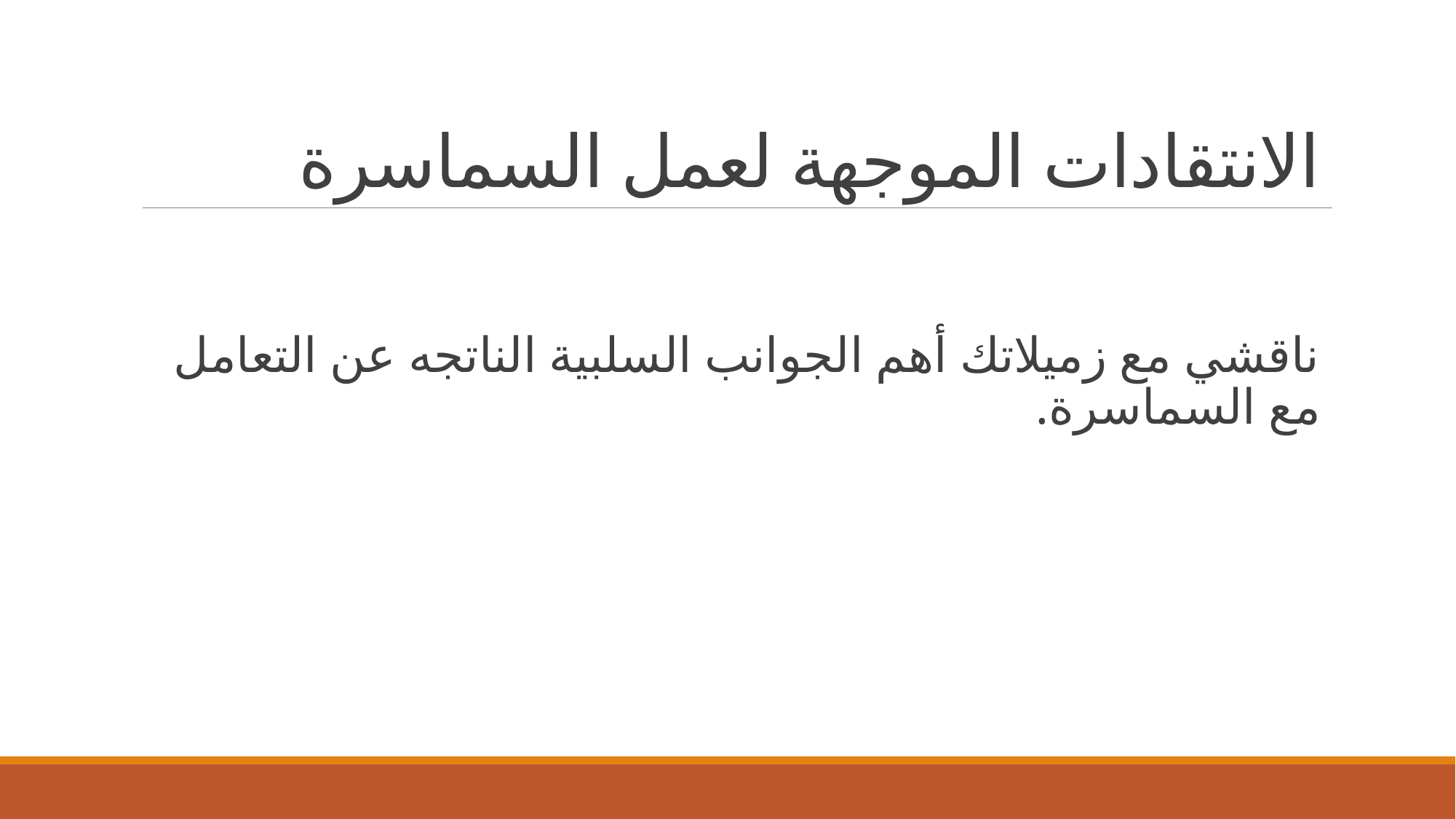

# الانتقادات الموجهة لعمل السماسرة
ناقشي مع زميلاتك أهم الجوانب السلبية الناتجه عن التعامل مع السماسرة.